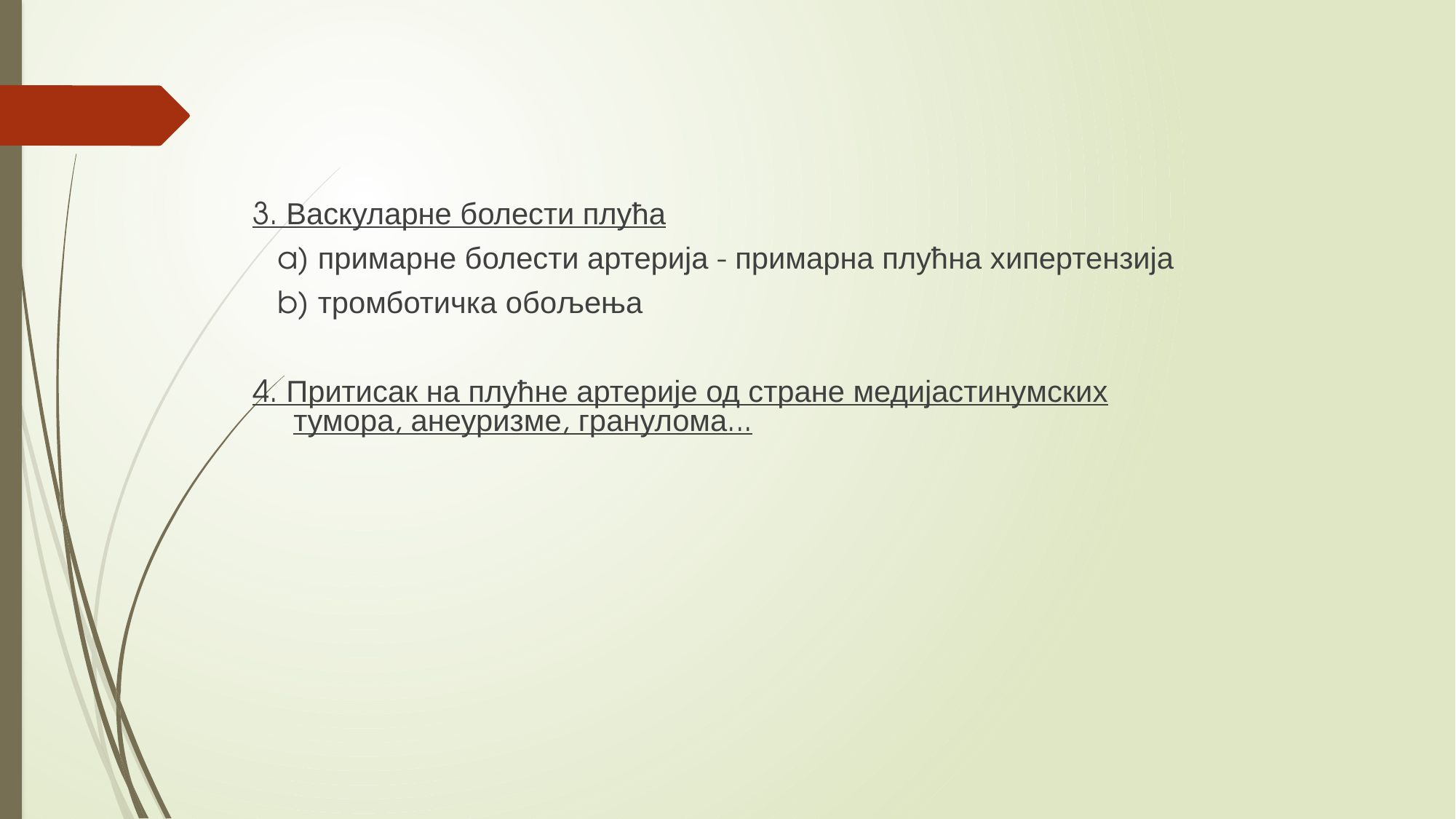

3. Васкуларне болести плућа
   a) примарне болести артерија - примарна плућна хипертензија
   b) тромботичка обољења

4. Притисак на плућне артерије од стране медијастинумских тумора, анеуризме, гранулома...